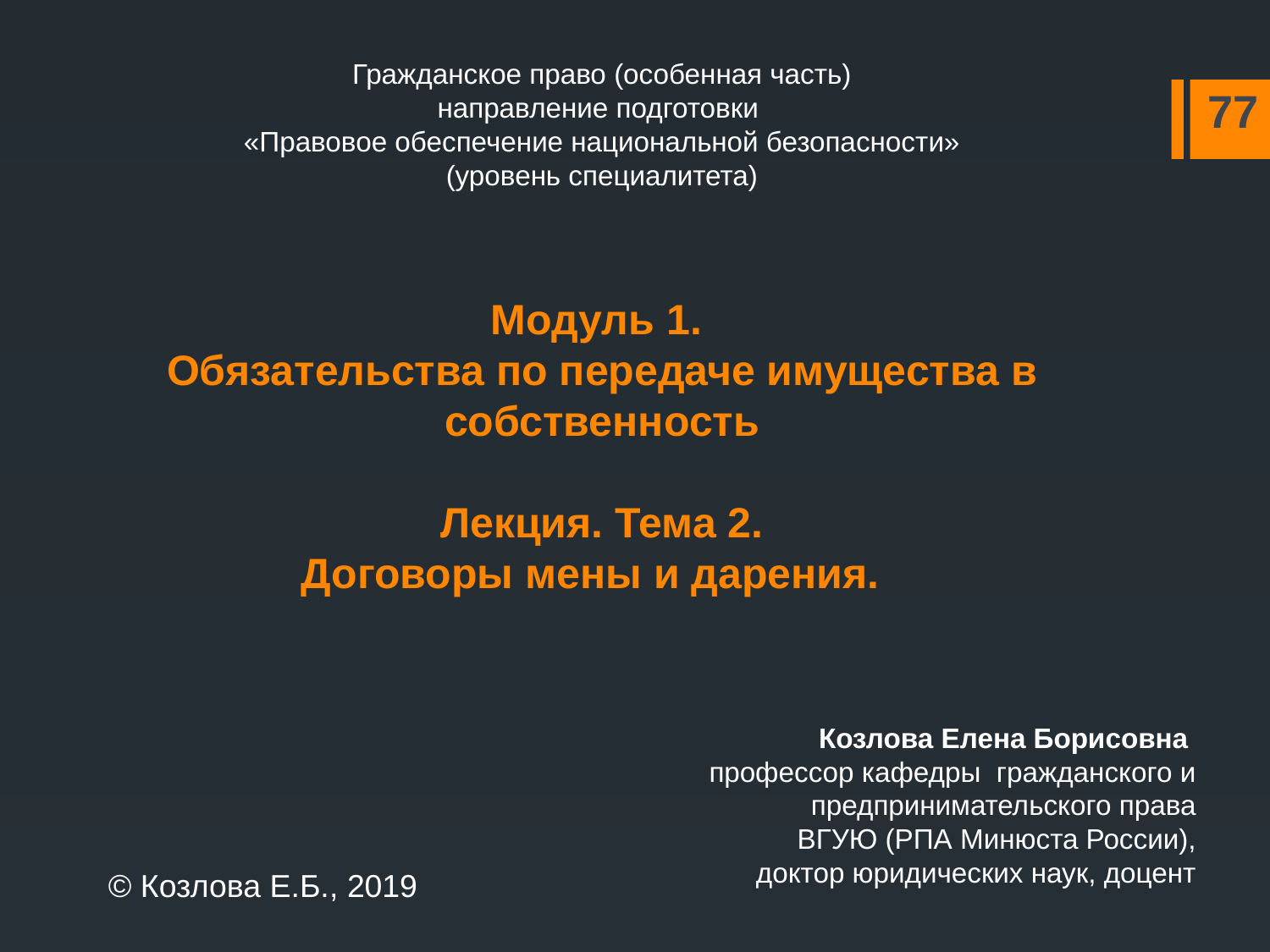

Гражданское право (особенная часть)
направление подготовки
«Правовое обеспечение национальной безопасности»
(уровень специалитета)

Модуль 1.
Обязательства по передаче имущества в собственность

Лекция. Тема 2.
Договоры мены и дарения.
77
Козлова Елена Борисовна
профессор кафедры  гражданского и предпринимательского права
ВГУЮ (РПА Минюста России),
доктор юридических наук, доцент
© Козлова Е.Б., 2019